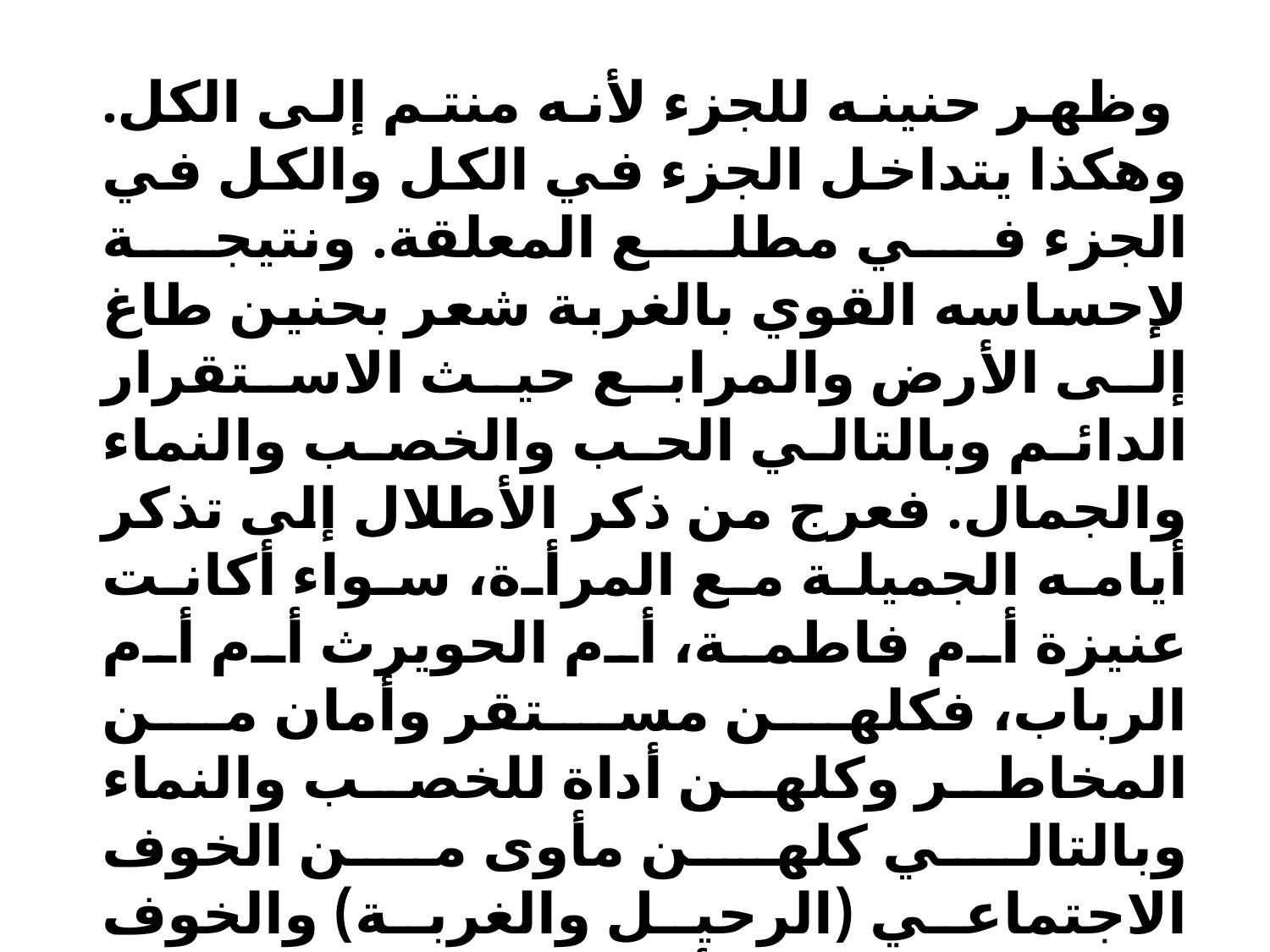

وظهر حنينه للجزء لأنه منتم إلى الكل. وهكذا يتداخل الجزء في الكل والكل في الجزء في مطلع المعلقة. ونتيجة لإحساسه القوي بالغربة شعر بحنين طاغ إلى الأرض والمرابع حيث الاستقرار الدائم وبالتالي الحب والخصب والنماء والجمال. فعرج من ذكر الأطلال إلى تذكر أيامه الجميلة مع المرأة، سواء أكانت عنيزة أم فاطمة، أم الحويرث أم أم الرباب، فكلهن مستقر وأمان من المخاطر وكلهن أداة للخصب والنماء وبالتالي كلهن مأوى من الخوف الاجتماعي (الرحيل والغربة) والخوف الكوني (الموت) لأنه سيرى نفسه في ولده. ومن هنا يأتي انتصار الحياة على الموت بديمومة الإنسان عن طريق التوالد والتجديد ضد الموت القديم الذي لم يدم ولم يتجدد.